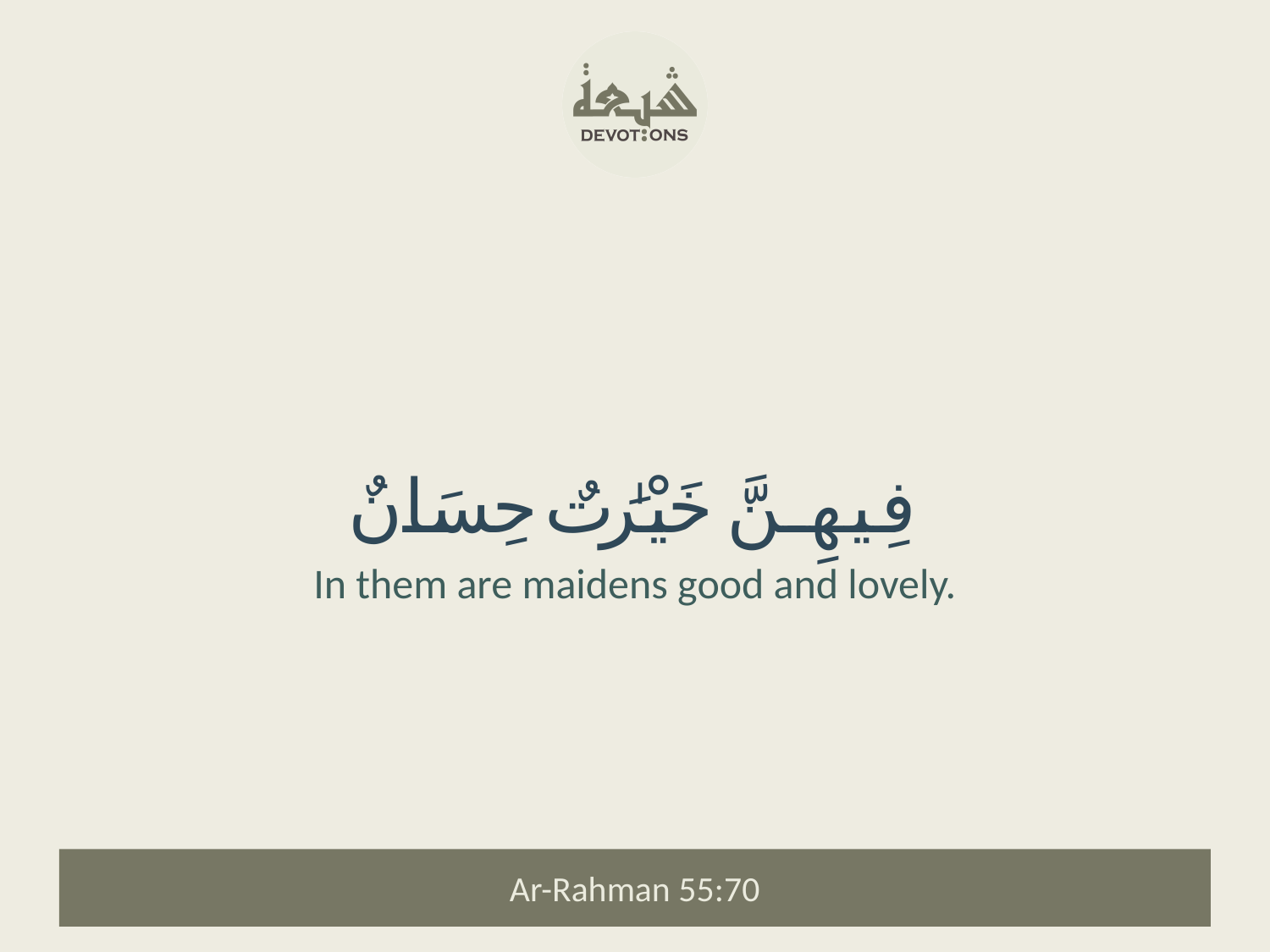

فِيهِنَّ خَيْرَٰتٌ حِسَانٌ
In them are maidens good and lovely.
Ar-Rahman 55:70